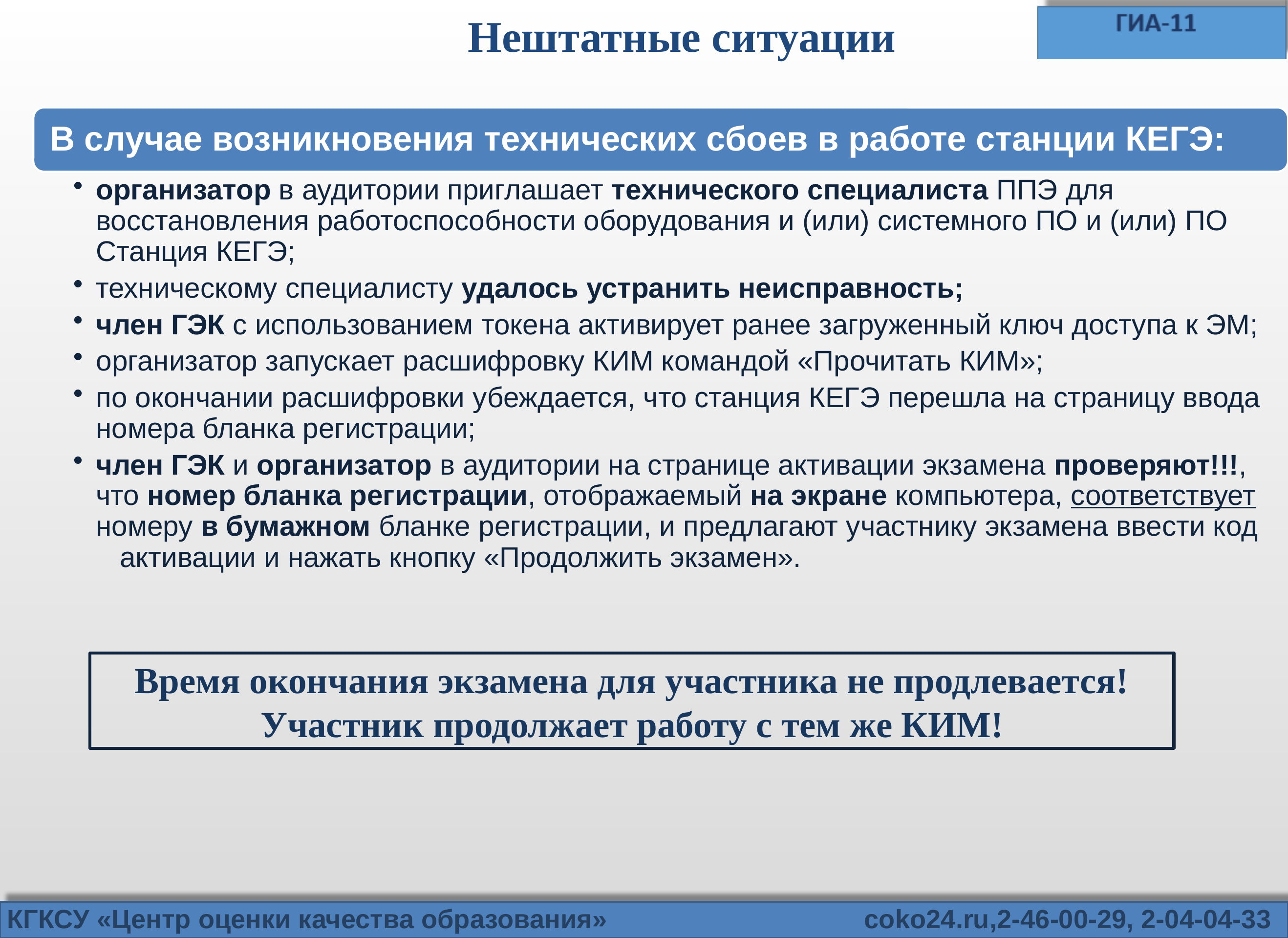

# Нештатные ситуации
В случае возникновения технических сбоев в работе станции КЕГЭ:
организатор в аудитории приглашает технического специалиста ППЭ для восстановления работоспособности оборудования и (или) системного ПО и (или) ПО Станция КЕГЭ;
техническому специалисту удалось устранить неисправность;
член ГЭК с использованием токена активирует ранее загруженный ключ доступа к ЭМ;
организатор запускает расшифровку КИМ командой «Прочитать КИМ»;
по окончании расшифровки убеждается, что станция КЕГЭ перешла на страницу ввода номера бланка регистрации;
член ГЭК и организатор в аудитории на странице активации экзамена проверяют!!!, что номер бланка регистрации, отображаемый на экране компьютера, соответствует номеру в бумажном бланке регистрации, и предлагают участнику экзамена ввести код     активации и нажать кнопку «Продолжить экзамен».
Время окончания экзамена для участника не продлевается! Участник продолжает работу с тем же КИМ!